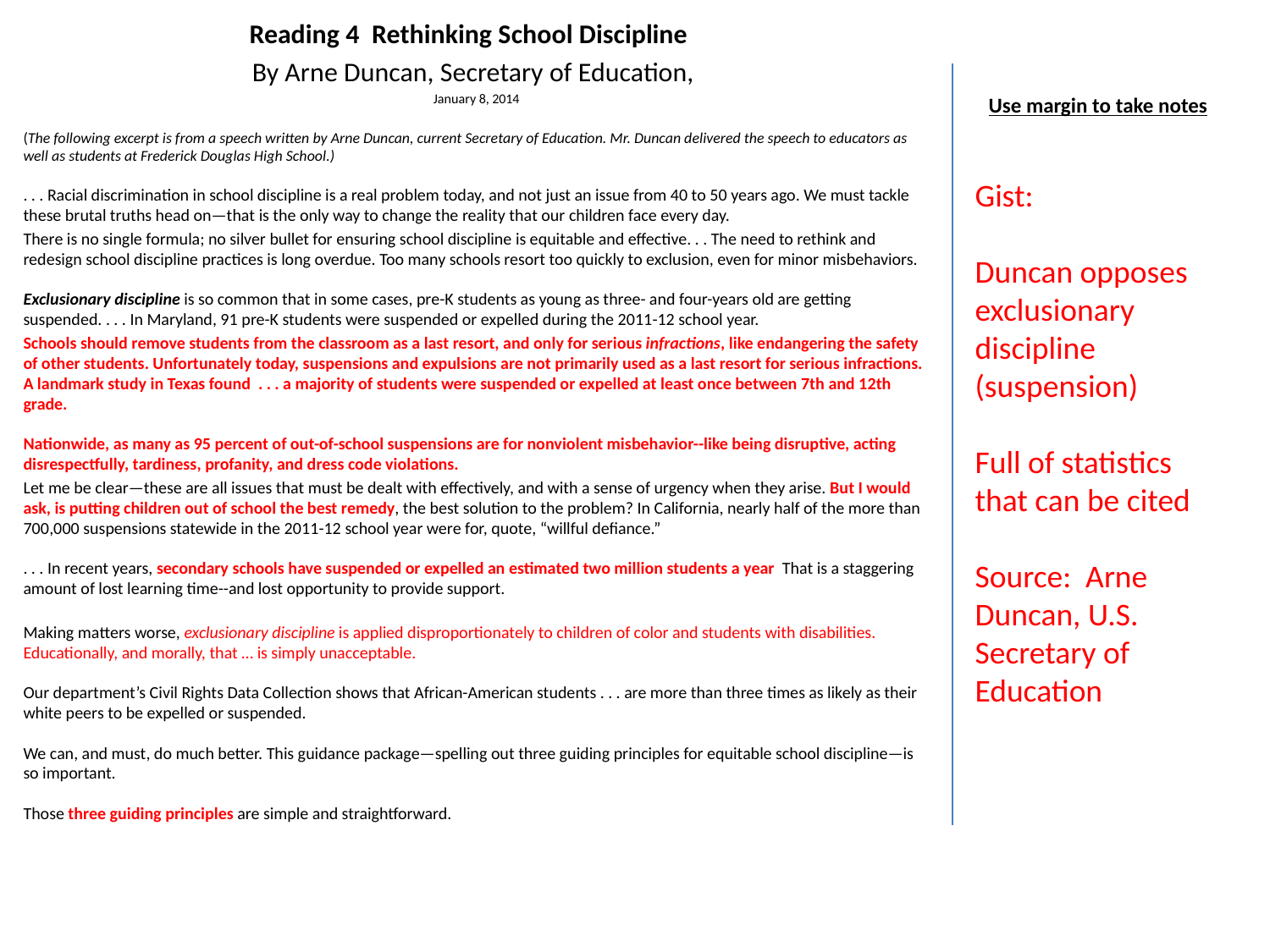

Reading 4  Rethinking School Discipline
By Arne Duncan, Secretary of Education,
January 8, 2014

(The following excerpt is from a speech written by Arne Duncan, current Secretary of Education. Mr. Duncan delivered the speech to educators as well as students at Frederick Douglas High School.)

. . . Racial discrimination in school discipline is a real problem today, and not just an issue from 40 to 50 years ago. We must tackle these brutal truths head on—that is the only way to change the reality that our children face every day.
There is no single formula; no silver bullet for ensuring school discipline is equitable and effective. . . The need to rethink and redesign school discipline practices is long overdue. Too many schools resort too quickly to exclusion, even for minor misbehaviors.

Exclusionary discipline is so common that in some cases, pre-K students as young as three- and four-years old are getting suspended. . . . In Maryland, 91 pre-K students were suspended or expelled during the 2011-12 school year.
Schools should remove students from the classroom as a last resort, and only for serious infractions, like endangering the safety of other students. Unfortunately today, suspensions and expulsions are not primarily used as a last resort for serious infractions. A landmark study in Texas found  . . . a majority of students were suspended or expelled at least once between 7th and 12th grade.

Nationwide, as many as 95 percent of out-of-school suspensions are for nonviolent misbehavior--like being disruptive, acting disrespectfully, tardiness, profanity, and dress code violations.
Let me be clear—these are all issues that must be dealt with effectively, and with a sense of urgency when they arise. But I would ask, is putting children out of school the best remedy, the best solution to the problem? In California, nearly half of the more than 700,000 suspensions statewide in the 2011-12 school year were for, quote, “willful defiance.”

. . . In recent years, secondary schools have suspended or expelled an estimated two million students a year. That is a staggering amount of lost learning time--and lost opportunity to provide support.
 
Making matters worse, exclusionary discipline is applied disproportionately to children of color and students with disabilities. Educationally, and morally, that … is simply unacceptable.

Our department’s Civil Rights Data Collection shows that African-American students . . . are more than three times as likely as their white peers to be expelled or suspended.

We can, and must, do much better. This guidance package—spelling out three guiding principles for equitable school discipline—is so important.

Those three guiding principles are simple and straightforward.
Use margin to take notes

Gist:

Duncan opposes exclusionary discipline (suspension)

Full of statistics that can be cited

Source:  Arne Duncan, U.S. Secretary of Education